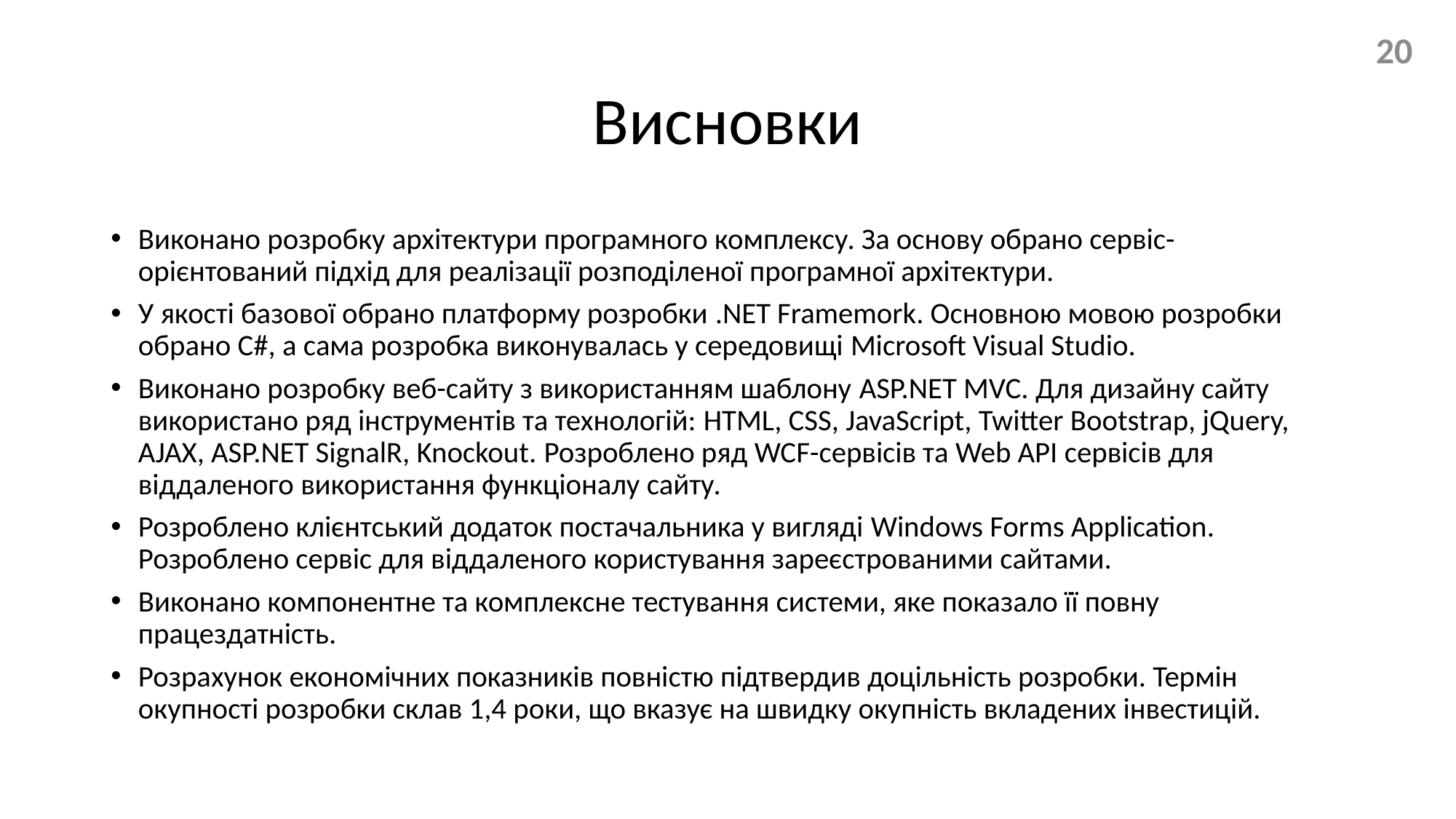

20
# Висновки
Виконано розробку архітектури програмного комплексу. За основу обрано сервіс-орієнтований підхід для реалізації розподіленої програмної архітектури.
У якості базової обрано платформу розробки .NET Framemork. Основною мовою розробки обрано C#, а сама розробка виконувалась у середовищі Microsoft Visual Studio.
Виконано розробку веб-сайту з використанням шаблону ASP.NET MVC. Для дизайну сайту використано ряд інструментів та технологій: HTML, CSS, JavaScript, Twitter Bootstrap, jQuery, AJAX, ASP.NET SignalR, Knockout. Розроблено ряд WCF-сервісів та Web API сервісів для віддаленого використання функціоналу сайту.
Розроблено клієнтський додаток постачальника у вигляді Windows Forms Application. Розроблено сервіс для віддаленого користування зареєстрованими сайтами.
Виконано компонентне та комплексне тестування системи, яке показало її повну працездатність.
Розрахунок економічних показників повністю підтвердив доцільність розробки. Термін окупності розробки склав 1,4 роки, що вказує на швидку окупність вкладених інвестицій.